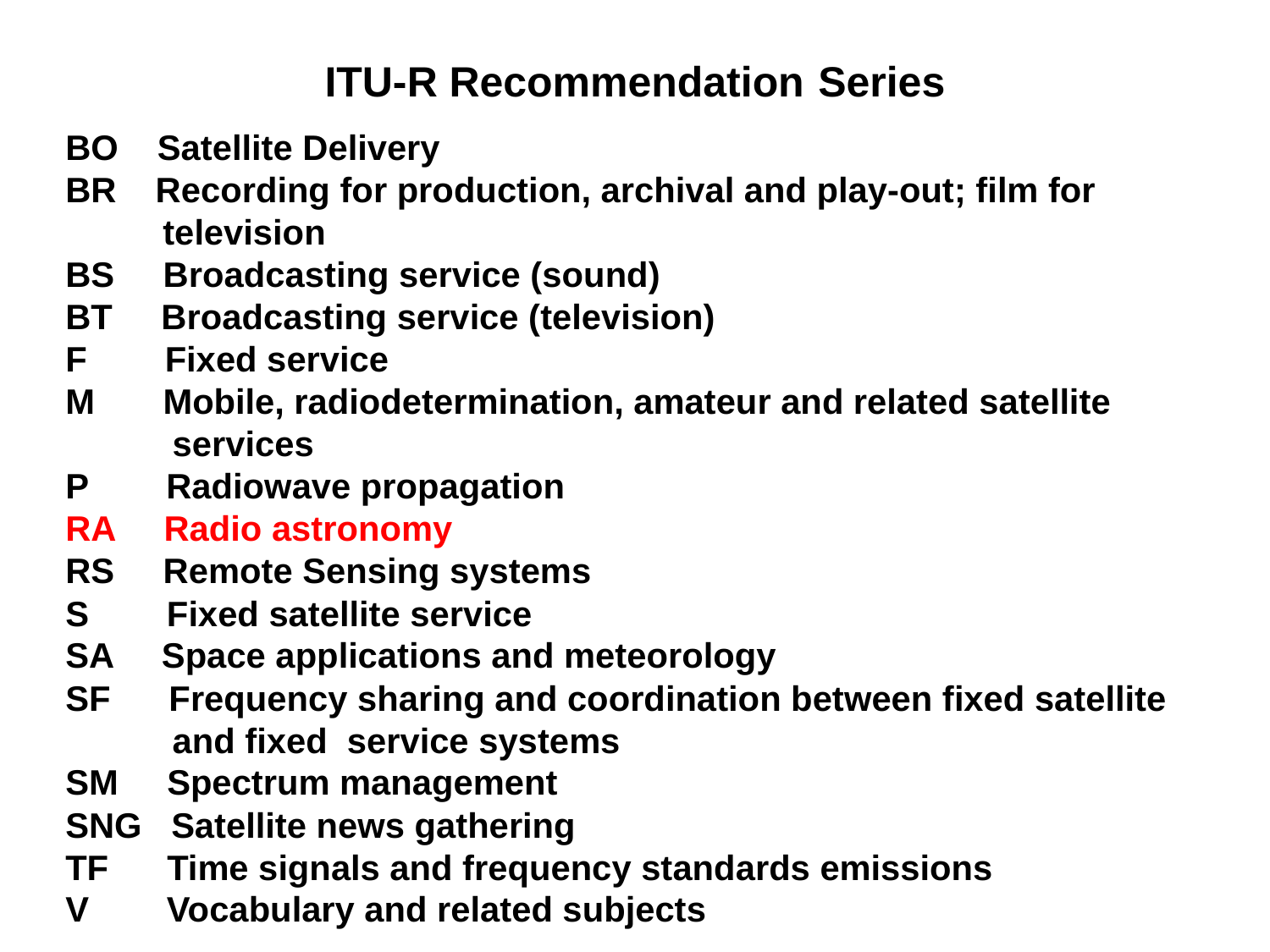

# ITU-R Recommendation Series
BO    Satellite Delivery
BR    Recording for production, archival and play-out; film for
          television
BS     Broadcasting service (sound)
BT     Broadcasting service (television)
F        Fixed service
M       Mobile, radiodetermination, amateur and related satellite
           services
P        Radiowave propagation
RA     Radio astronomy
RS     Remote Sensing systems
S        Fixed satellite service
SA     Space applications and meteorology
SF      Frequency sharing and coordination between fixed satellite
           and fixed  service systems
SM     Spectrum management
SNG   Satellite news gathering
TF      Time signals and frequency standards emissions
V        Vocabulary and related subjects
4